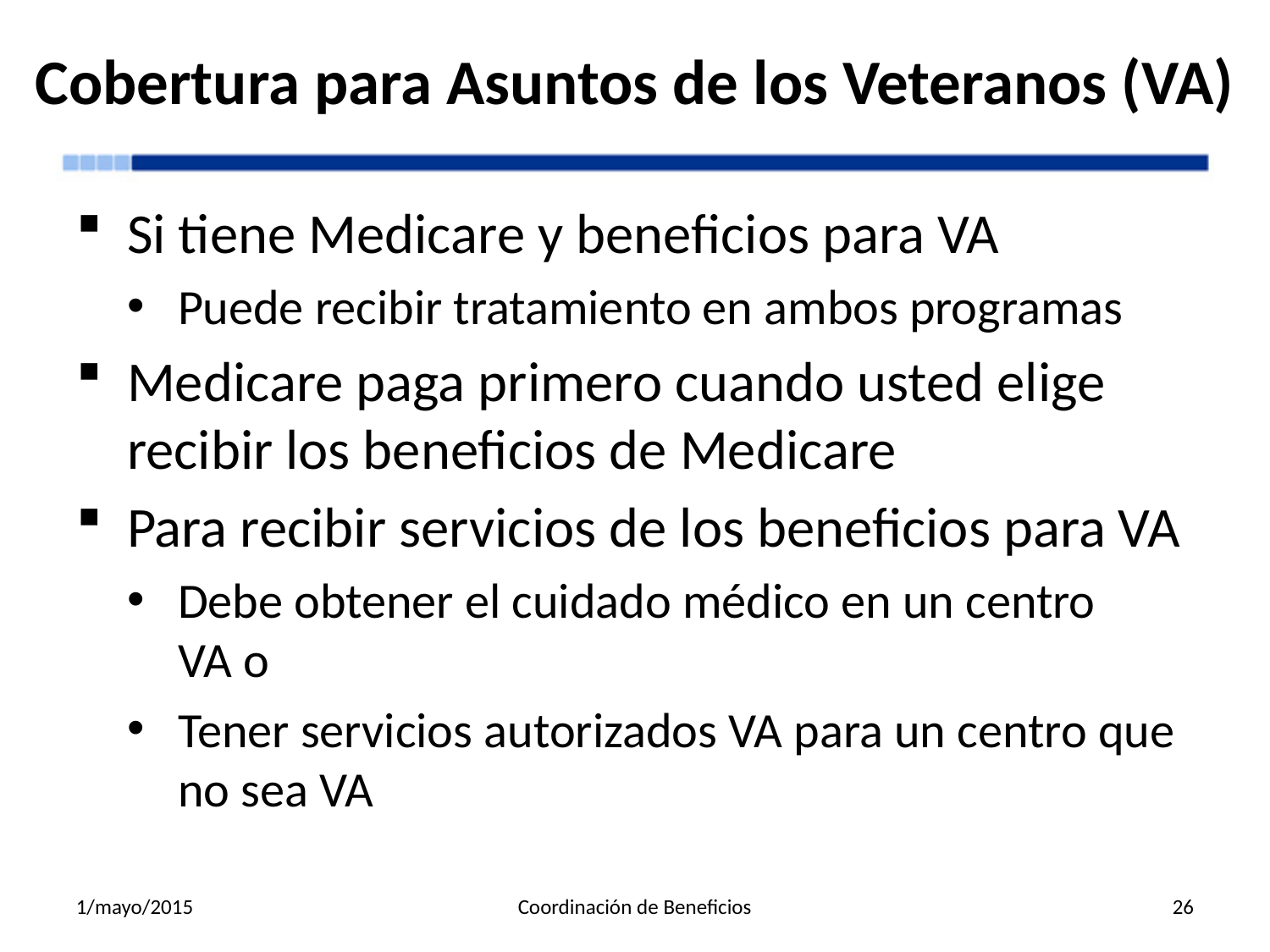

# Cobertura para Asuntos de los Veteranos (VA)
Si tiene Medicare y beneficios para VA
Puede recibir tratamiento en ambos programas
Medicare paga primero cuando usted elige recibir los beneficios de Medicare
Para recibir servicios de los beneficios para VA
Debe obtener el cuidado médico en un centro
VA o
Tener servicios autorizados VA para un centro que no sea VA

1/mayo/2015
Coordinación de Beneficios
26